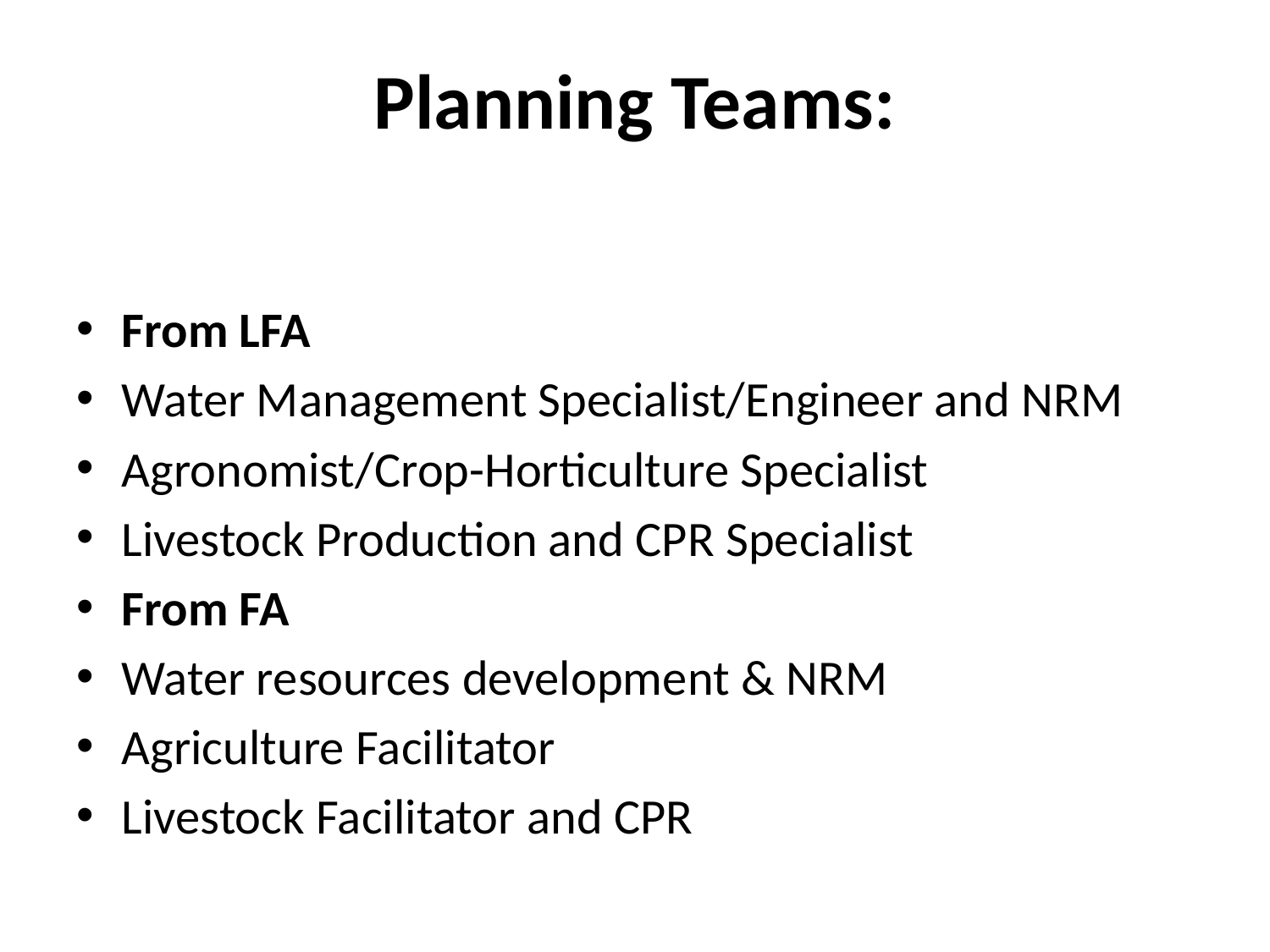

# Planning Teams:

From LFA
Water Management Specialist/Engineer and NRM
Agronomist/Crop-Horticulture Specialist
Livestock Production and CPR Specialist
From FA
Water resources development & NRM
Agriculture Facilitator
Livestock Facilitator and CPR